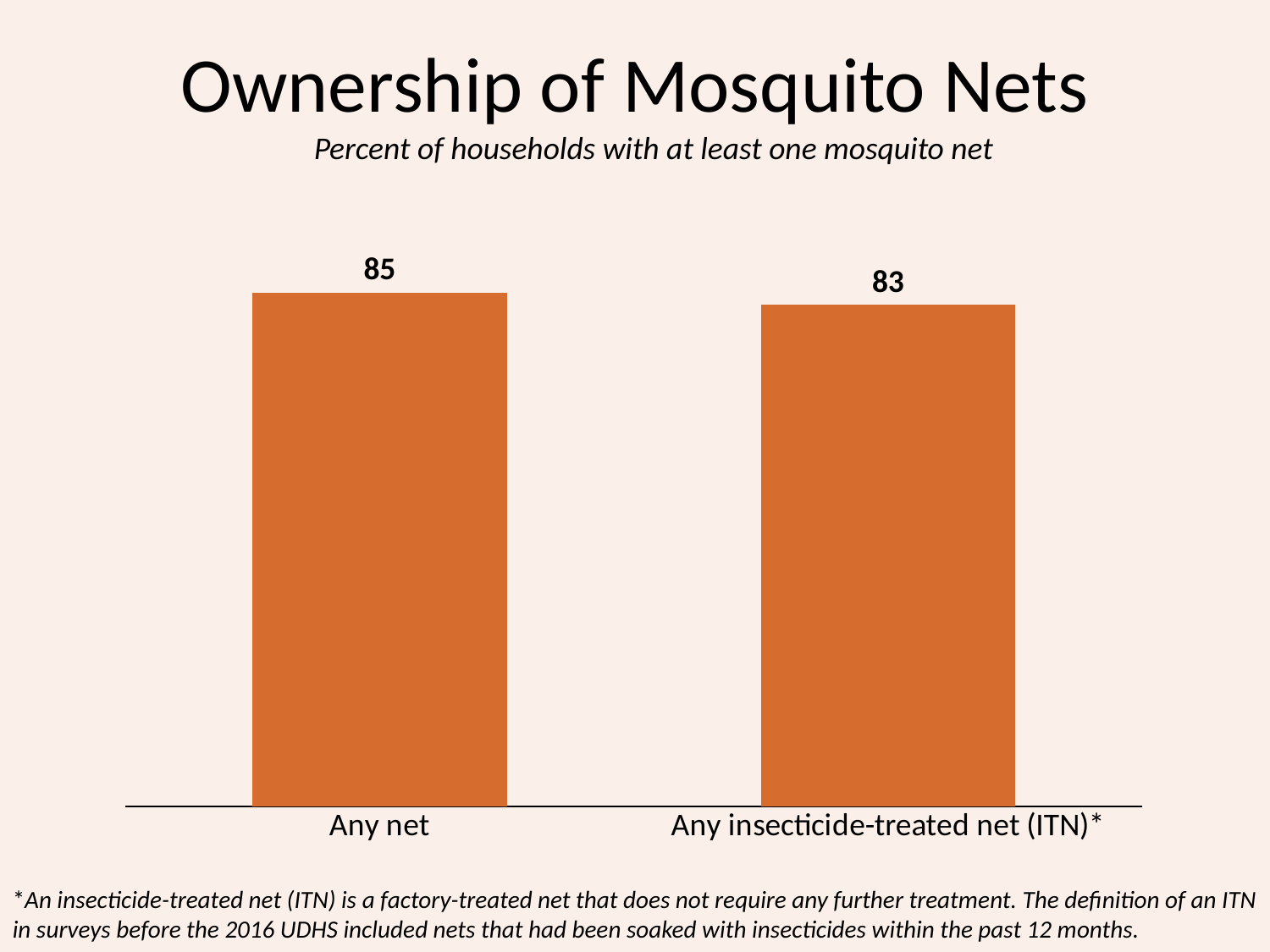

# Ownership of Mosquito Nets
Percent of households with at least one mosquito net

### Chart

| Category | Series 1 |
|---|---|
| Any net | 85.0 |
| Any insecticide-treated net (ITN)* | 83.0 |
*An insecticide-treated net (ITN) is a factory-treated net that does not require any further treatment. The definition of an ITN in surveys before the 2016 UDHS included nets that had been soaked with insecticides within the past 12 months.